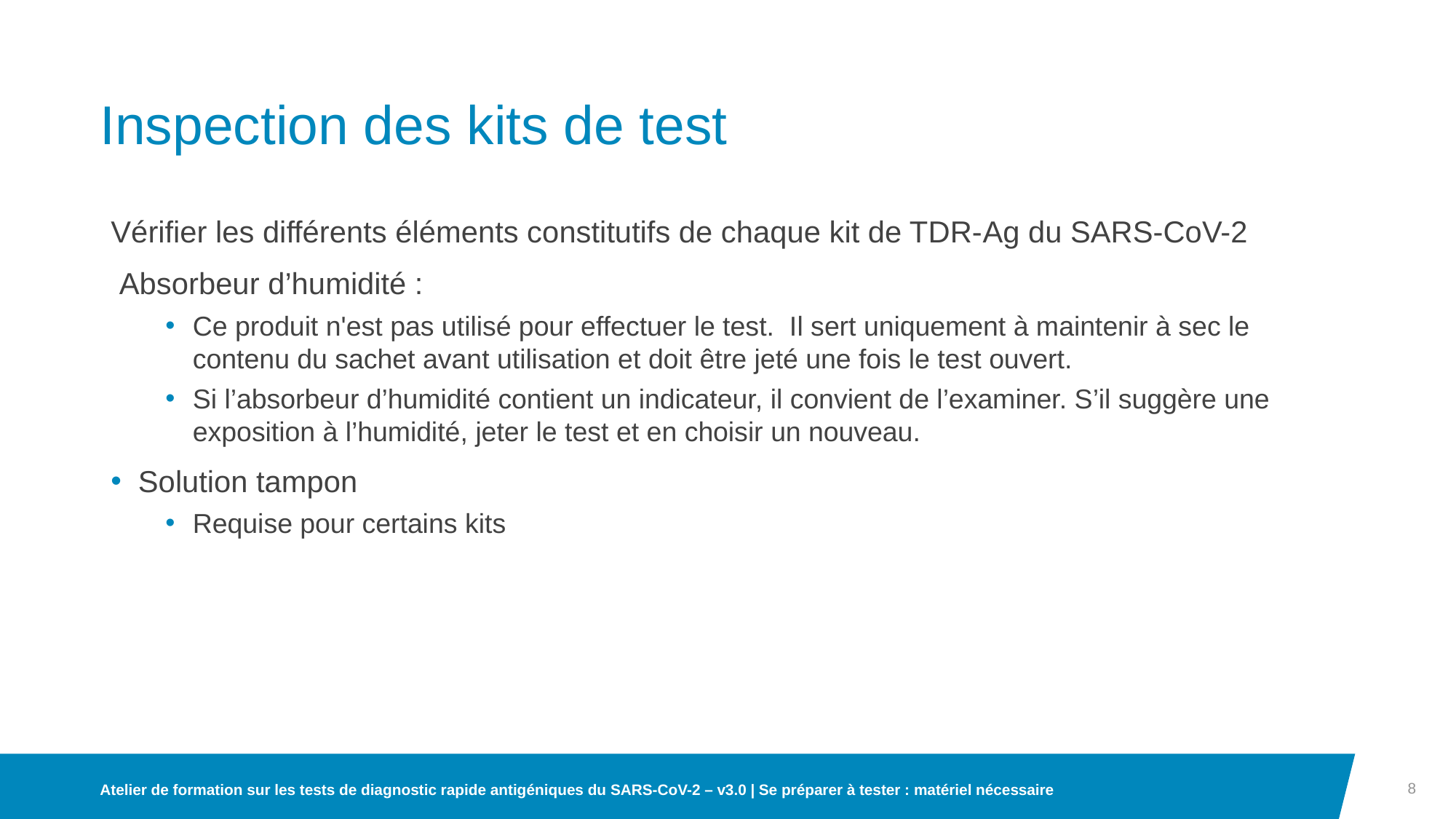

# Inspection des kits de test
Vérifier les différents éléments constitutifs de chaque kit de TDR-Ag du SARS-CoV-2
 Absorbeur d’humidité :
Ce produit n'est pas utilisé pour effectuer le test.  Il sert uniquement à maintenir à sec le contenu du sachet avant utilisation et doit être jeté une fois le test ouvert.
Si l’absorbeur d’humidité contient un indicateur, il convient de l’examiner. S’il suggère une exposition à l’humidité, jeter le test et en choisir un nouveau.
Solution tampon
Requise pour certains kits

8
Atelier de formation sur les tests de diagnostic rapide antigéniques du SARS-CoV-2 – v3.0 | Se préparer à tester : matériel nécessaire